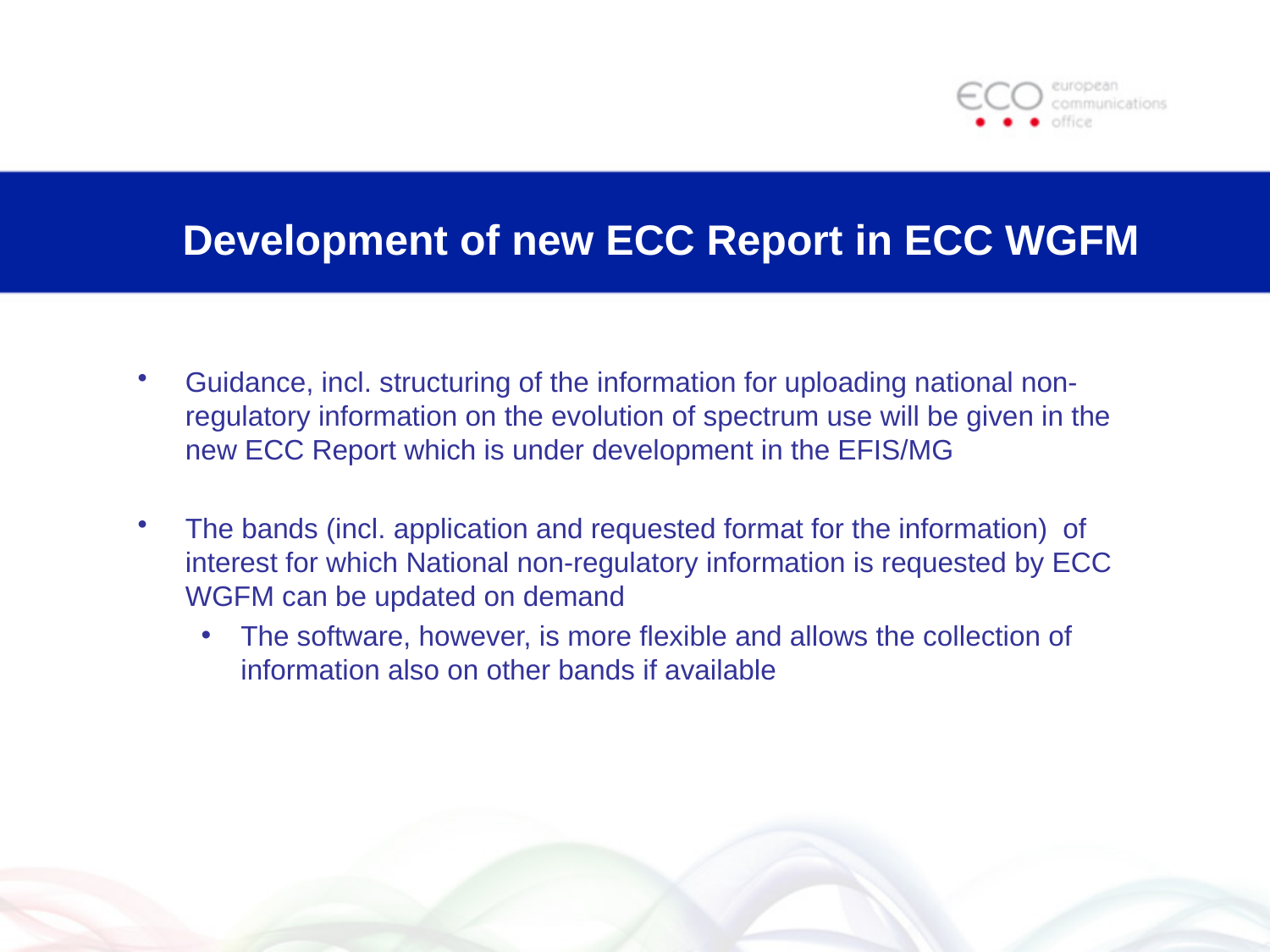

# Development of new ECC Report in ECC WGFM
Guidance, incl. structuring of the information for uploading national non-regulatory information on the evolution of spectrum use will be given in the new ECC Report which is under development in the EFIS/MG

The bands (incl. application and requested format for the information)  of interest for which National non-regulatory information is requested by ECC WGFM can be updated on demand
The software, however, is more flexible and allows the collection of information also on other bands if available